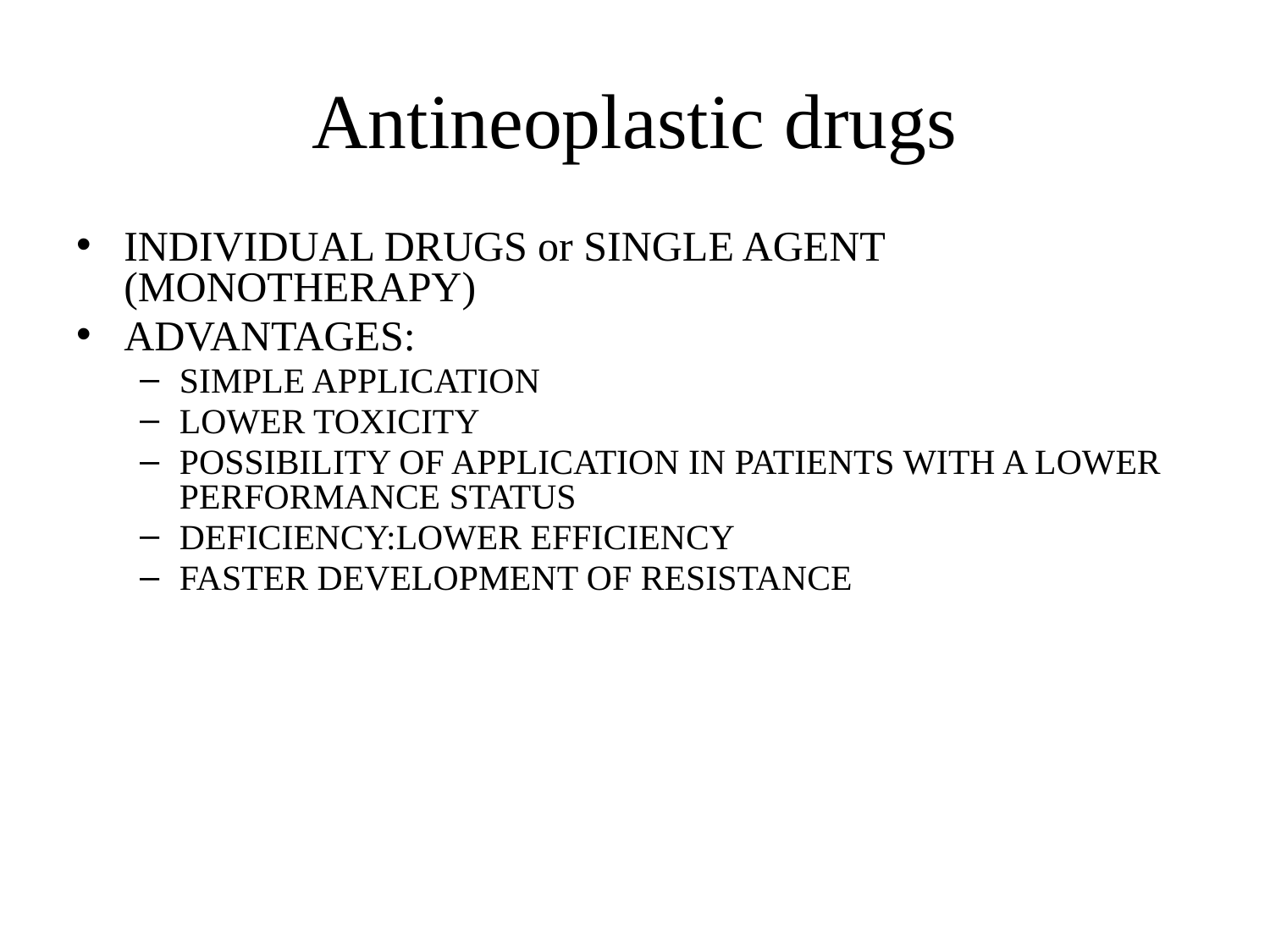

# Antineoplastic drugs
INDIVIDUAL DRUGS or SINGLE AGENT (MONOTHERAPY)
ADVANTAGES:
SIMPLE APPLICATION
LOWER TOXICITY
POSSIBILITY OF APPLICATION IN PATIENTS WITH A LOWER PERFORMANCE STATUS
DEFICIENCY:LOWER EFFICIENCY
FASTER DEVELOPMENT OF RESISTANCE